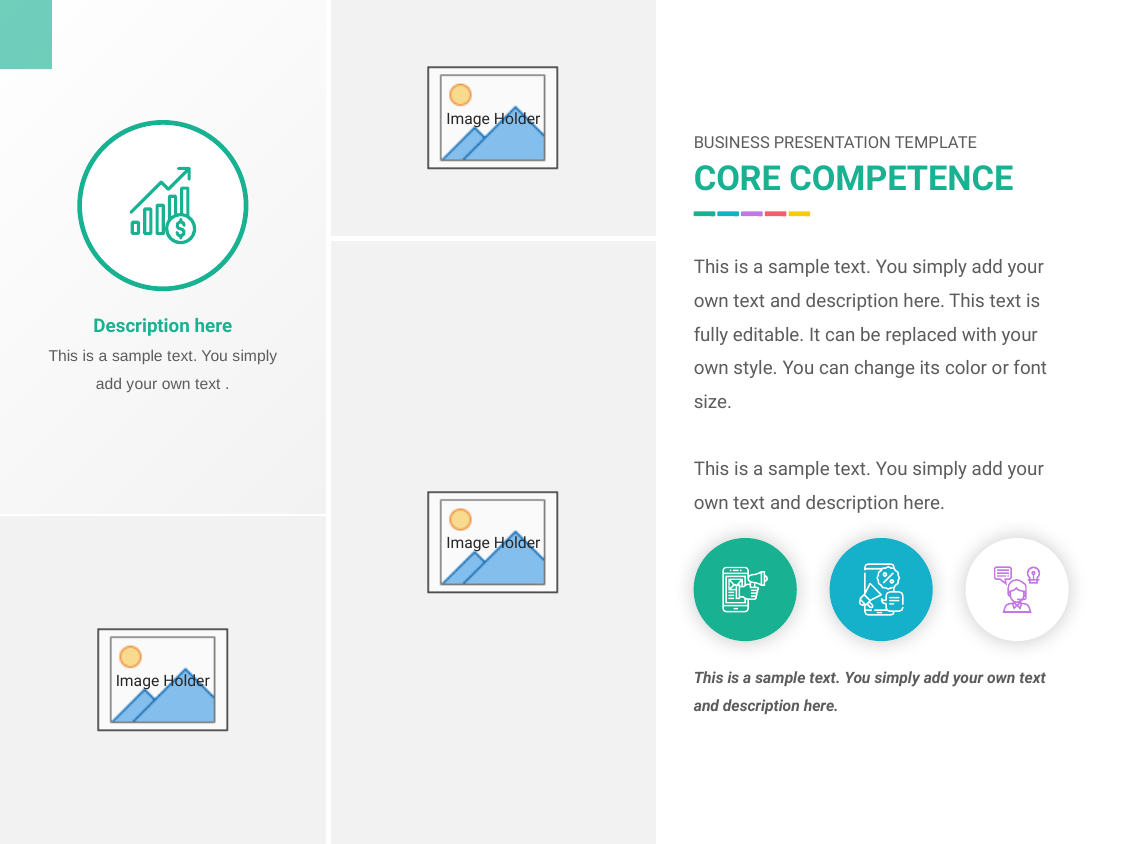

BUSINESS PRESENTATION TEMPLATE
CORE COMPETENCE

This is a sample text. You simply add your own text and description here. This text is fully editable. It can be replaced with your own style. You can change its color or font size.

This is a sample text. You simply add your own text and description here.
Description here
This is a sample text. You simply add your own text .

This is a sample text. You simply add your own text and description here.